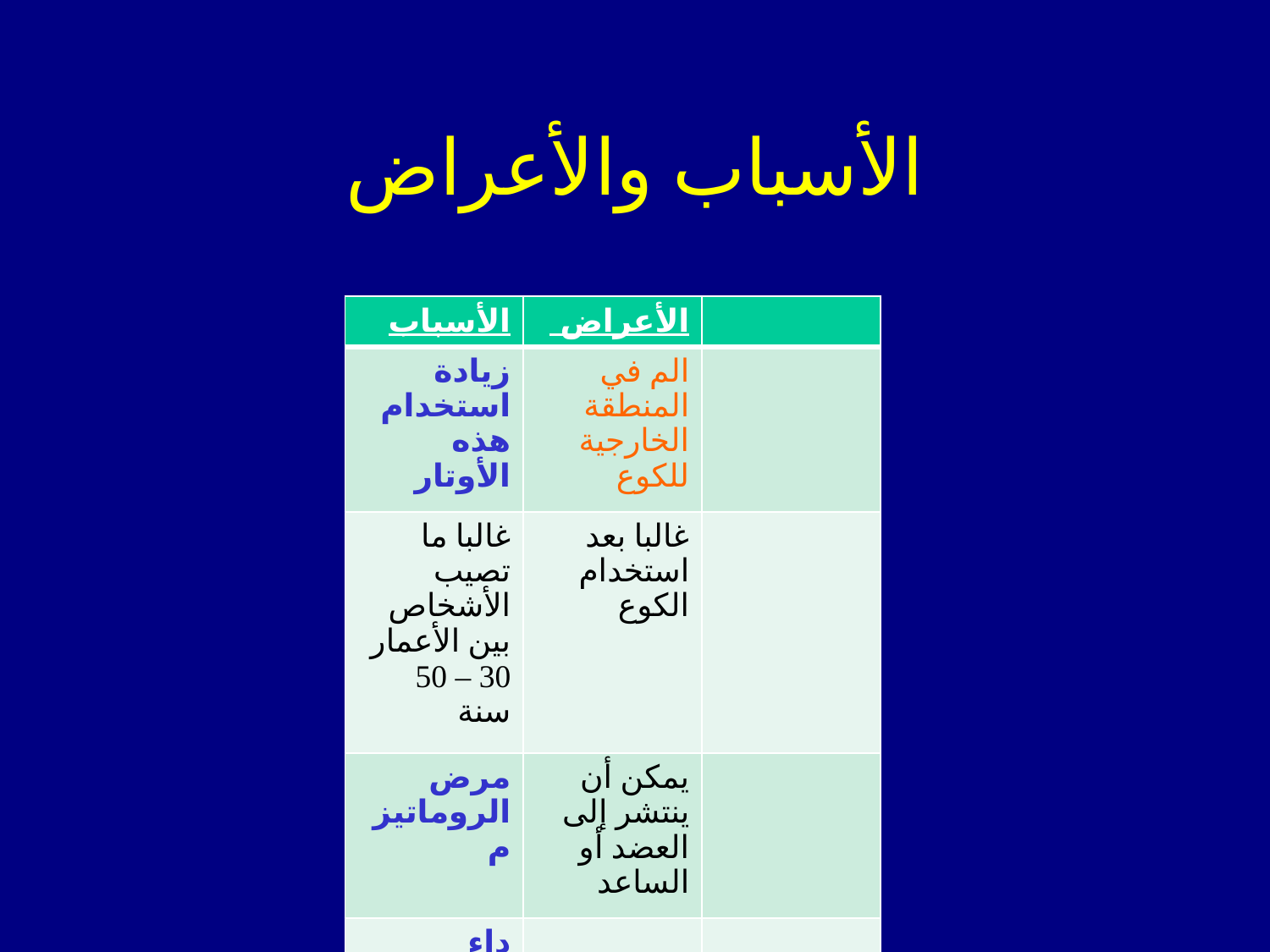

# الأسباب والأعراض
| الأسباب | الأعراض |  |
| --- | --- | --- |
| زيادة استخدام هذه الأوتار | الم في المنطقة الخارجية للكوع |  |
| غالبا ما تصيب الأشخاص بين الأعمار 30 – 50 سنة | غالبا بعد استخدام الكوع |  |
| مرض الروماتيزم | يمكن أن ينتشر إلى العضد أو الساعد |  |
| داء النقرس |  |  |
|  |  |  |